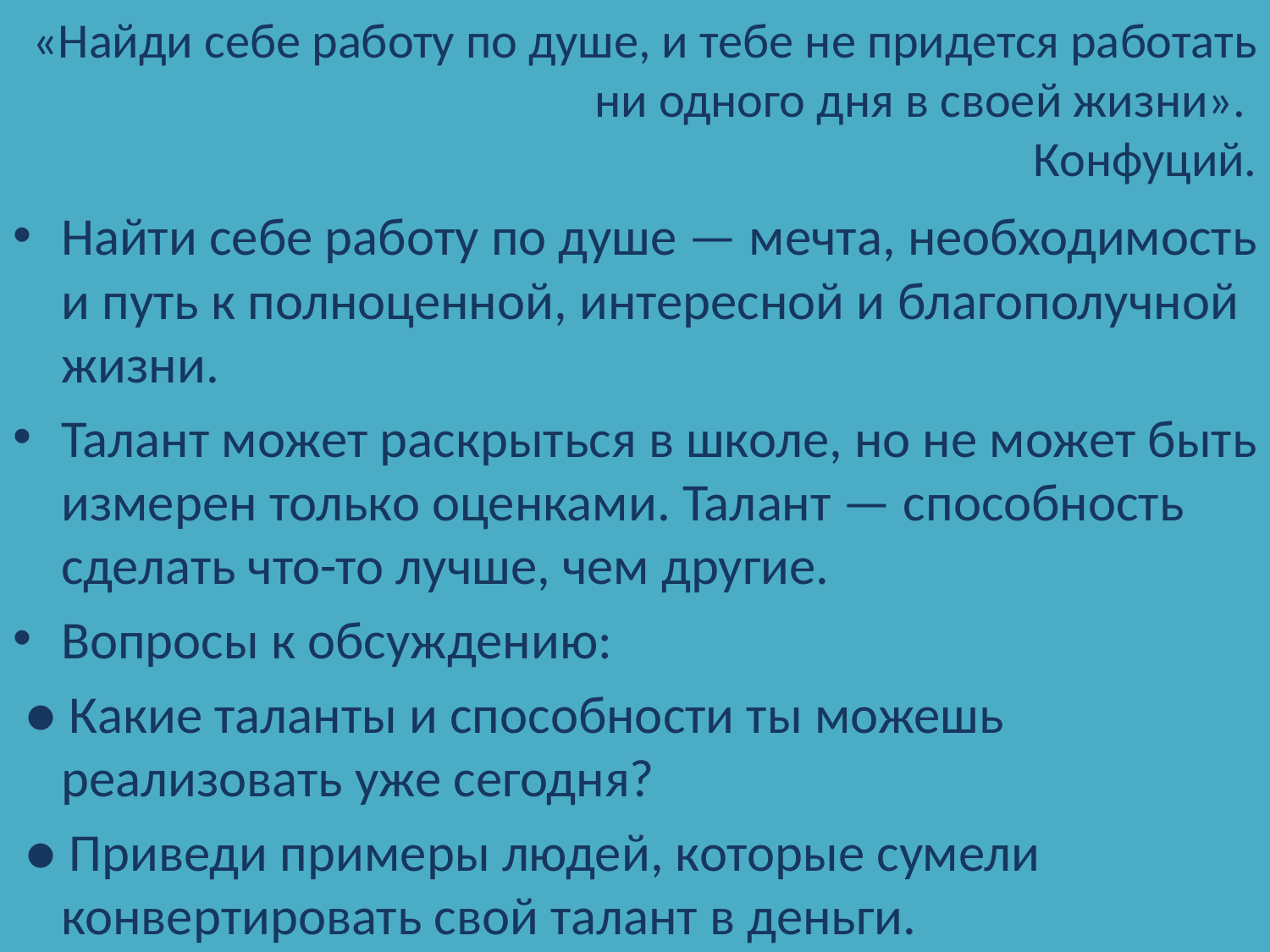

# «Найди себе работу по душе, и тебе не придется работать ни одного дня в своей жизни». Конфуций.
Найти себе работу по душе — мечта, необходимость и путь к полноценной, интересной и благополучной жизни.
Талант может раскрыться в школе, но не может быть измерен только оценками. Талант — способность сделать что-то лучше, чем другие.
Вопросы к обсуждению:
 ● Какие таланты и способности ты можешь реализовать уже сегодня?
 ● Приведи примеры людей, которые сумели конвертировать свой талант в деньги.